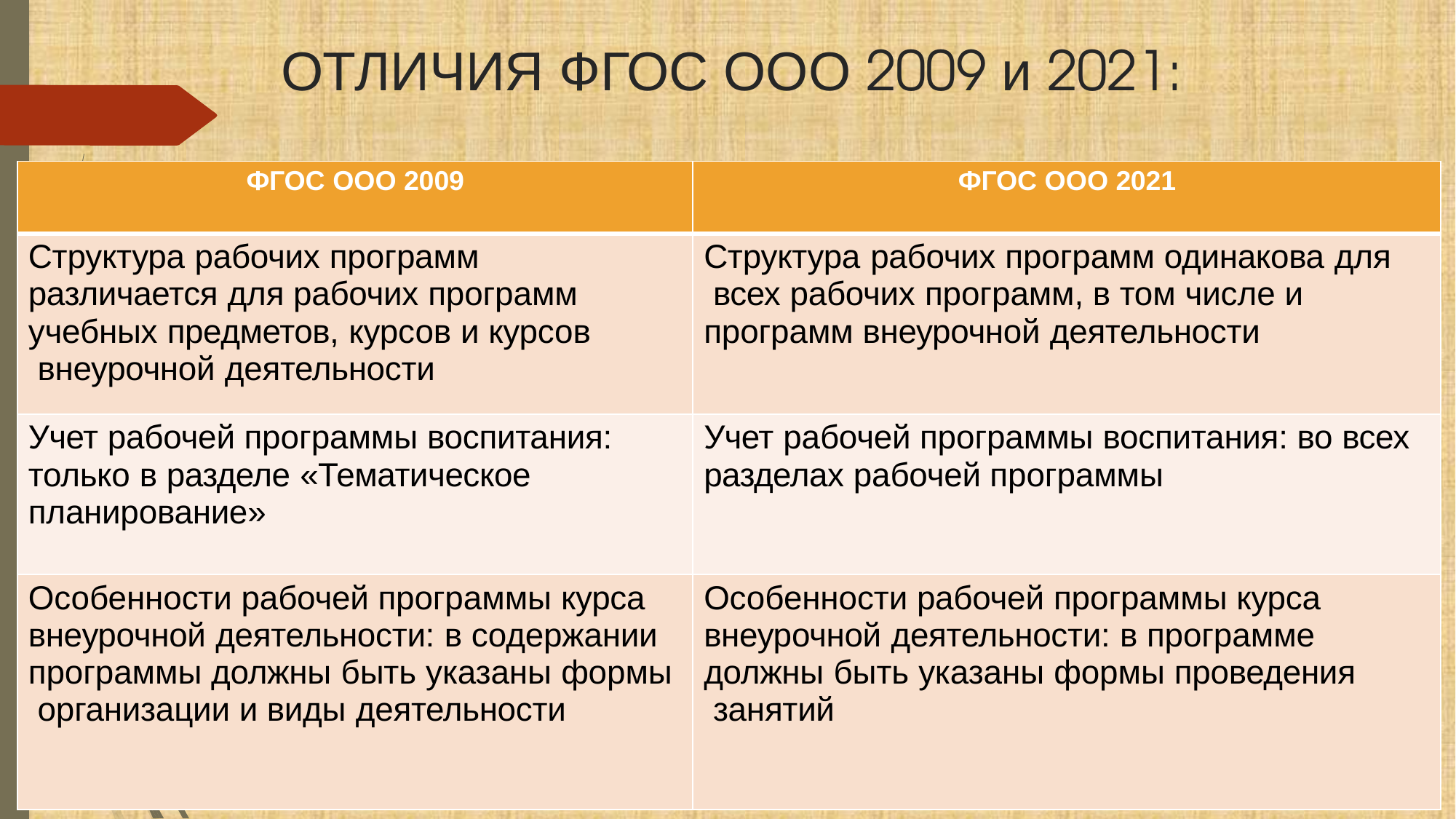

# ОТЛИЧИЯ ФГОС ООО 2009 и 2021:
| ФГОС ООО 2009 | ФГОС ООО 2021 |
| --- | --- |
| Структура рабочих программ различается для рабочих программ учебных предметов, курсов и курсов внеурочной деятельности | Структура рабочих программ одинакова для всех рабочих программ, в том числе и программ внеурочной деятельности |
| Учет рабочей программы воспитания: только в разделе «Тематическое планирование» | Учет рабочей программы воспитания: во всех разделах рабочей программы |
| Особенности рабочей программы курса внеурочной деятельности: в содержании программы должны быть указаны формы организации и виды деятельности | Особенности рабочей программы курса внеурочной деятельности: в программе должны быть указаны формы проведения занятий |